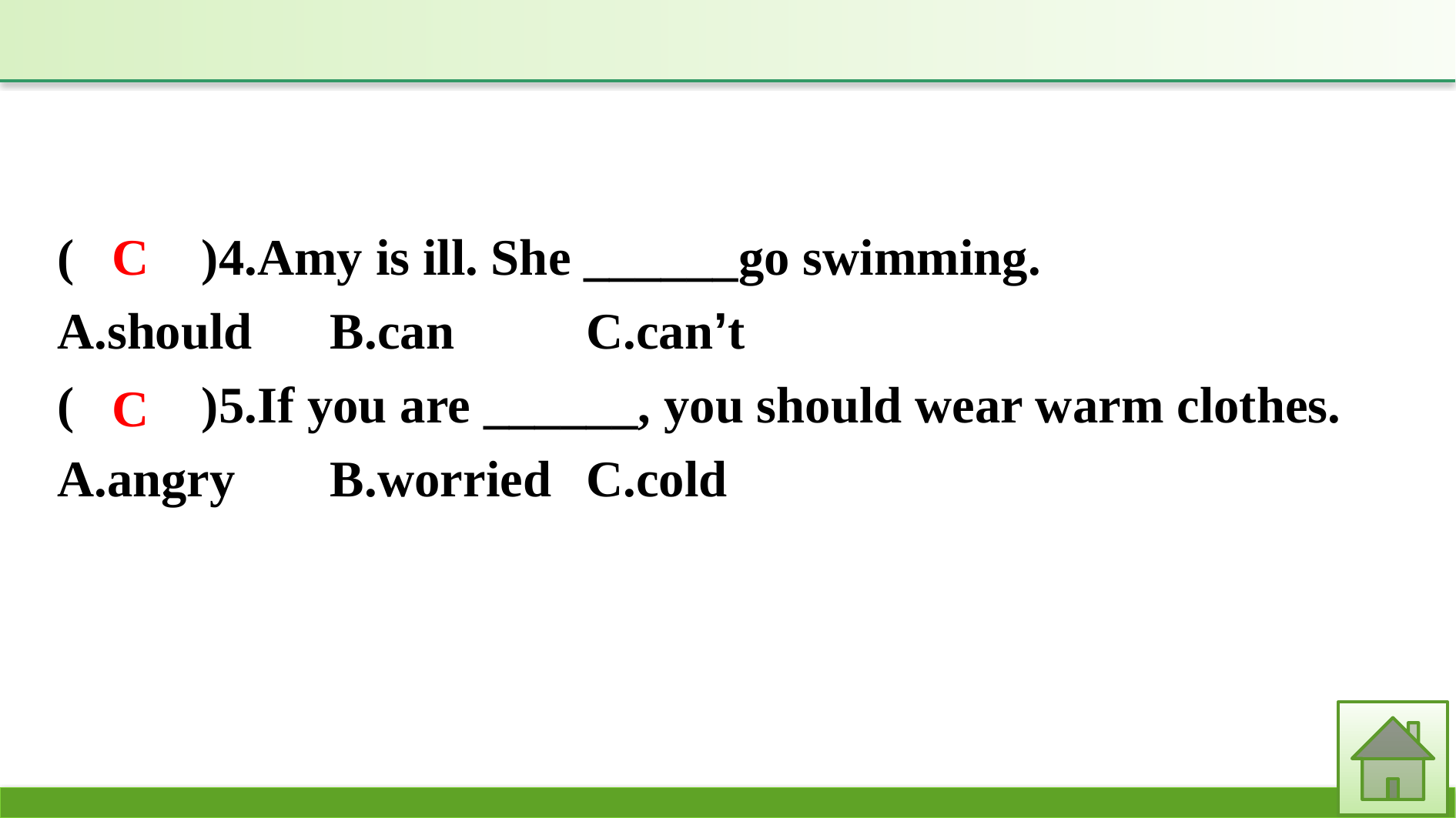

(　　)4.Amy is ill. She ______go swimming.
A.should	B.can	C.can’t
(　　)5.If you are ______, you should wear warm clothes.
A.angry	B.worried	C.cold
C
C